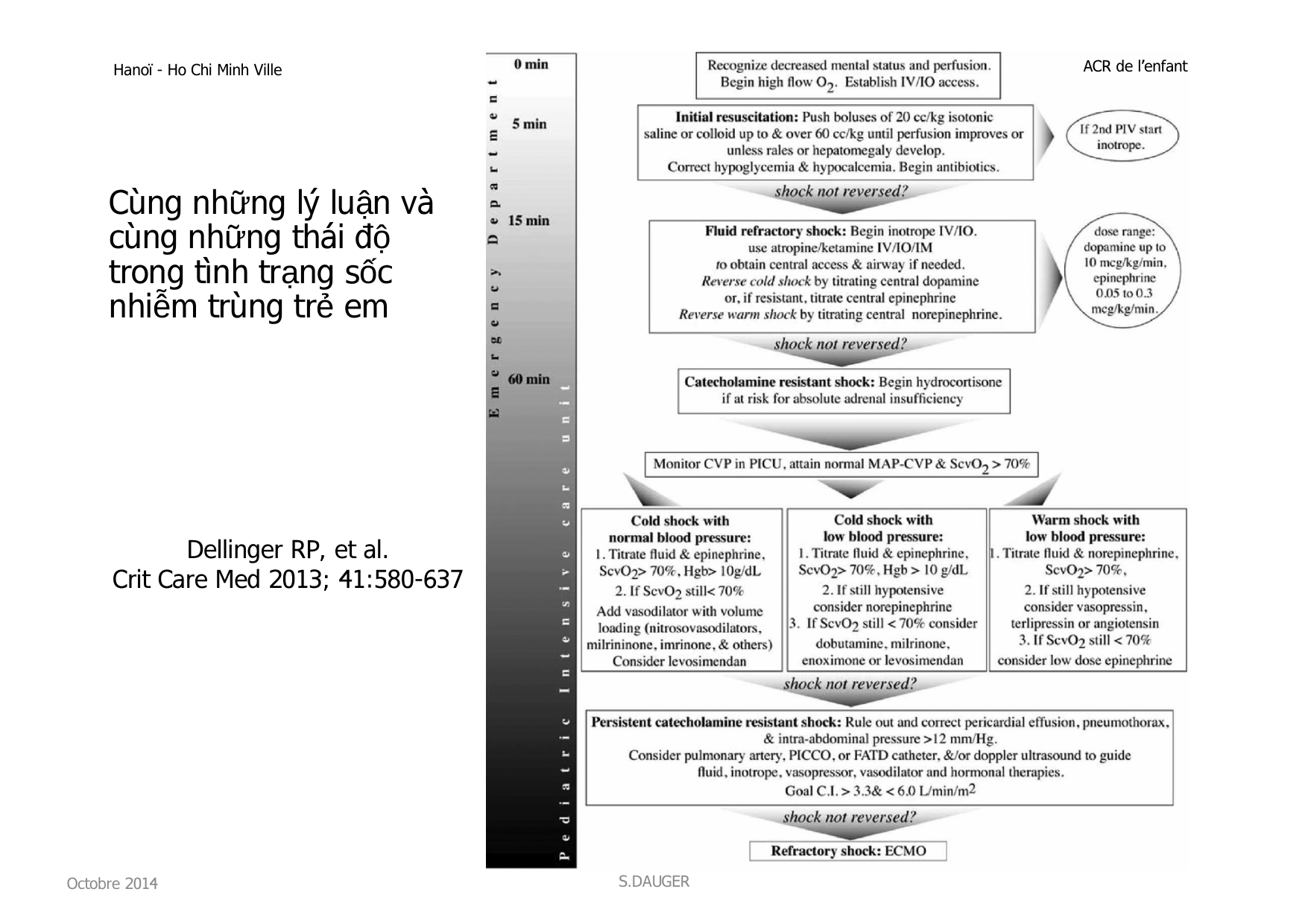

ACR de l’enfant
Hanoï - Ho Chi Minh Ville
Cùng những lý luận và cùng những thái độ trong tình trạng sốc nhiễm trùng trẻ em
Dellinger RP, et al.
Crit Care Med 2013; 41:580-637
Octobre 2014
S.DAUGER